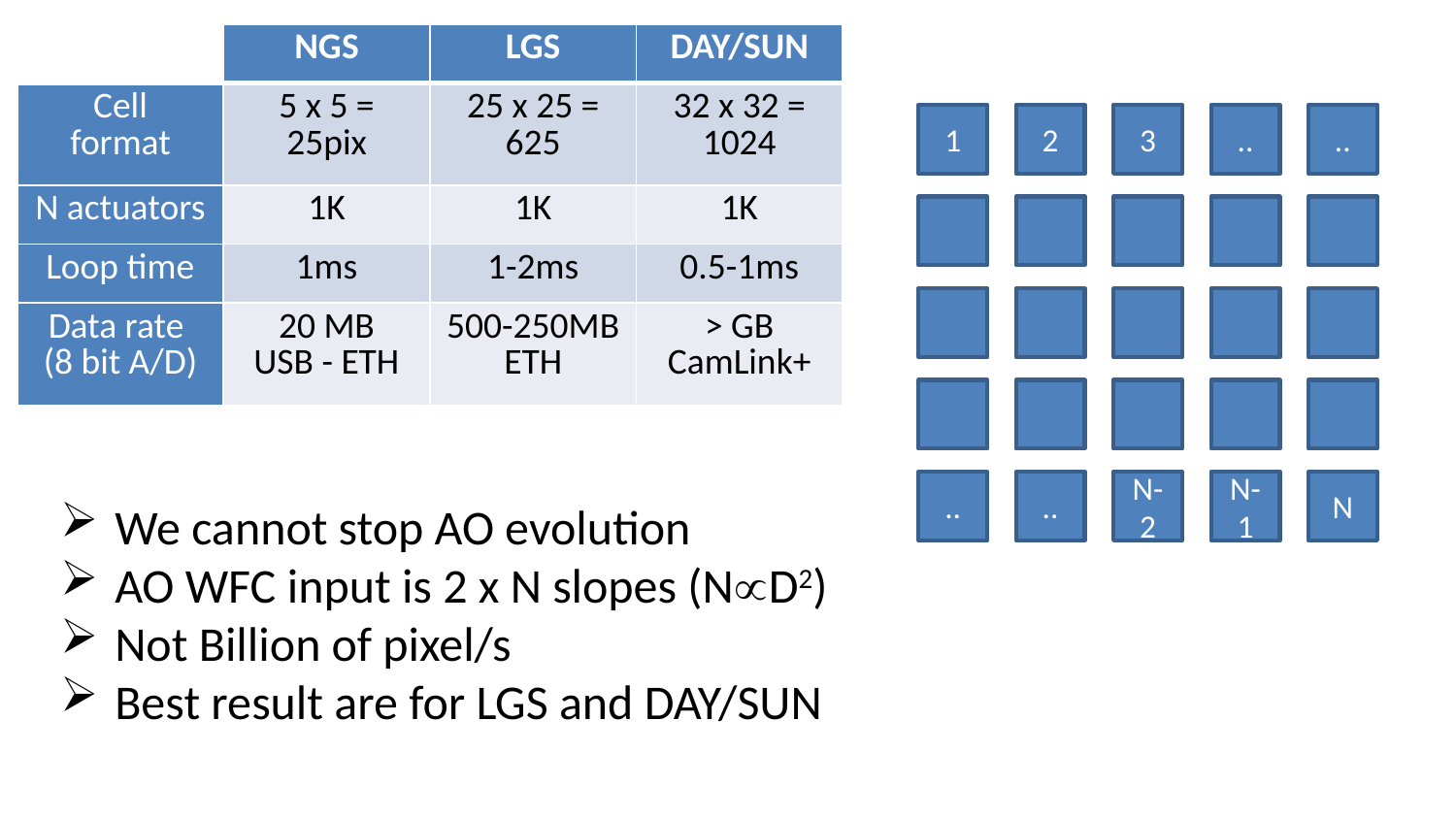

|  | NGS | LGS | DAY/SUN |
| --- | --- | --- | --- |
| Cell format | 5 x 5 = 25pix | 25 x 25 = 625 | 32 x 32 = 1024 |
| N actuators | 1K | 1K | 1K |
| Loop time | 1ms | 1-2ms | 0.5-1ms |
| Data rate (8 bit A/D) | 20 MB USB - ETH | 500-250MB ETH | > GB CamLink+ |
1
2
3
..
..

..
..
N-2
N-1
N
We cannot stop AO evolution
AO WFC input is 2 x N slopes (N∝D2)
Not Billion of pixel/s
Best result are for LGS and DAY/SUN